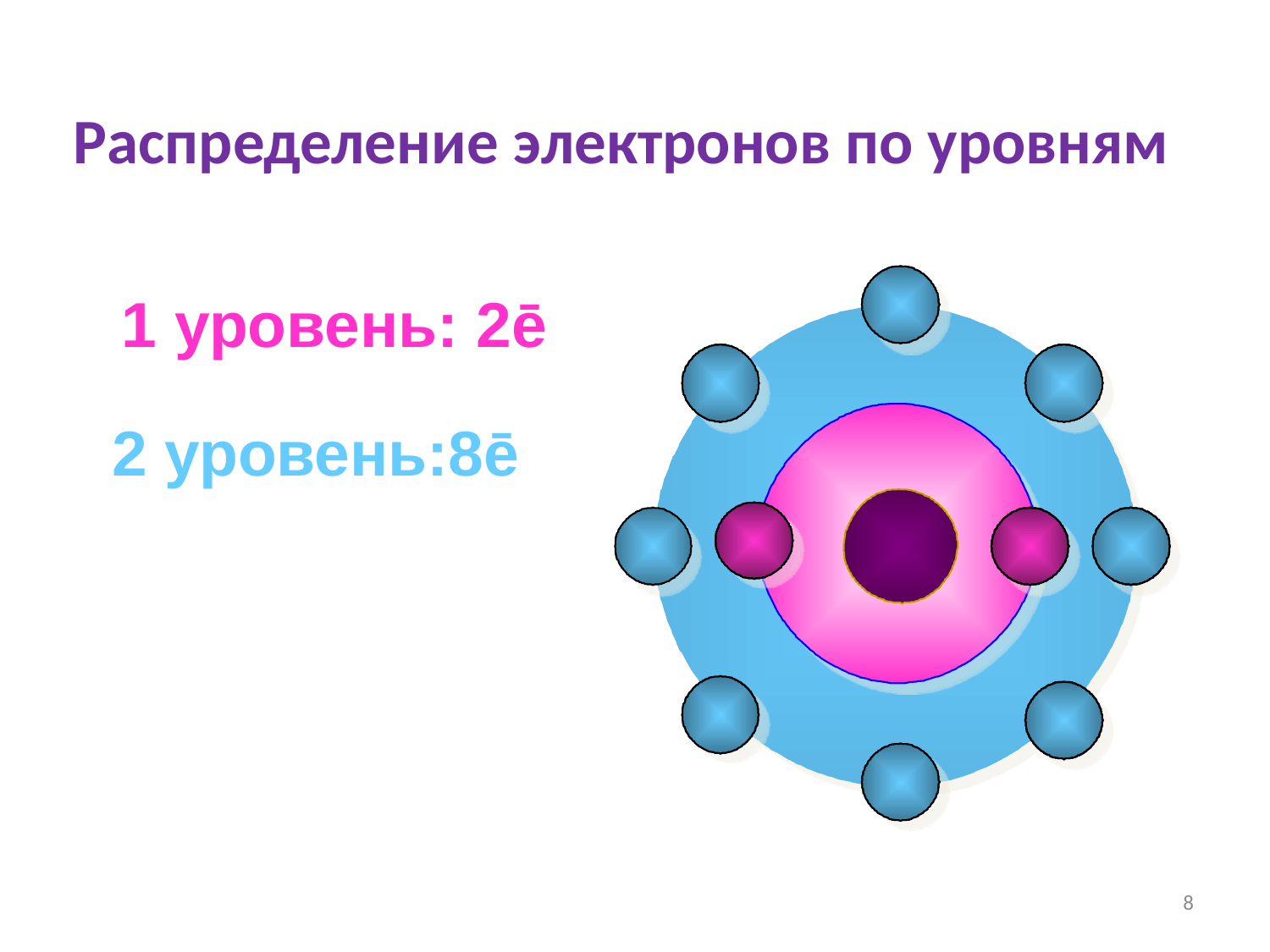

# Распределение электронов по уровням

1 уровень: 2ē
2 уровень:8ē
8